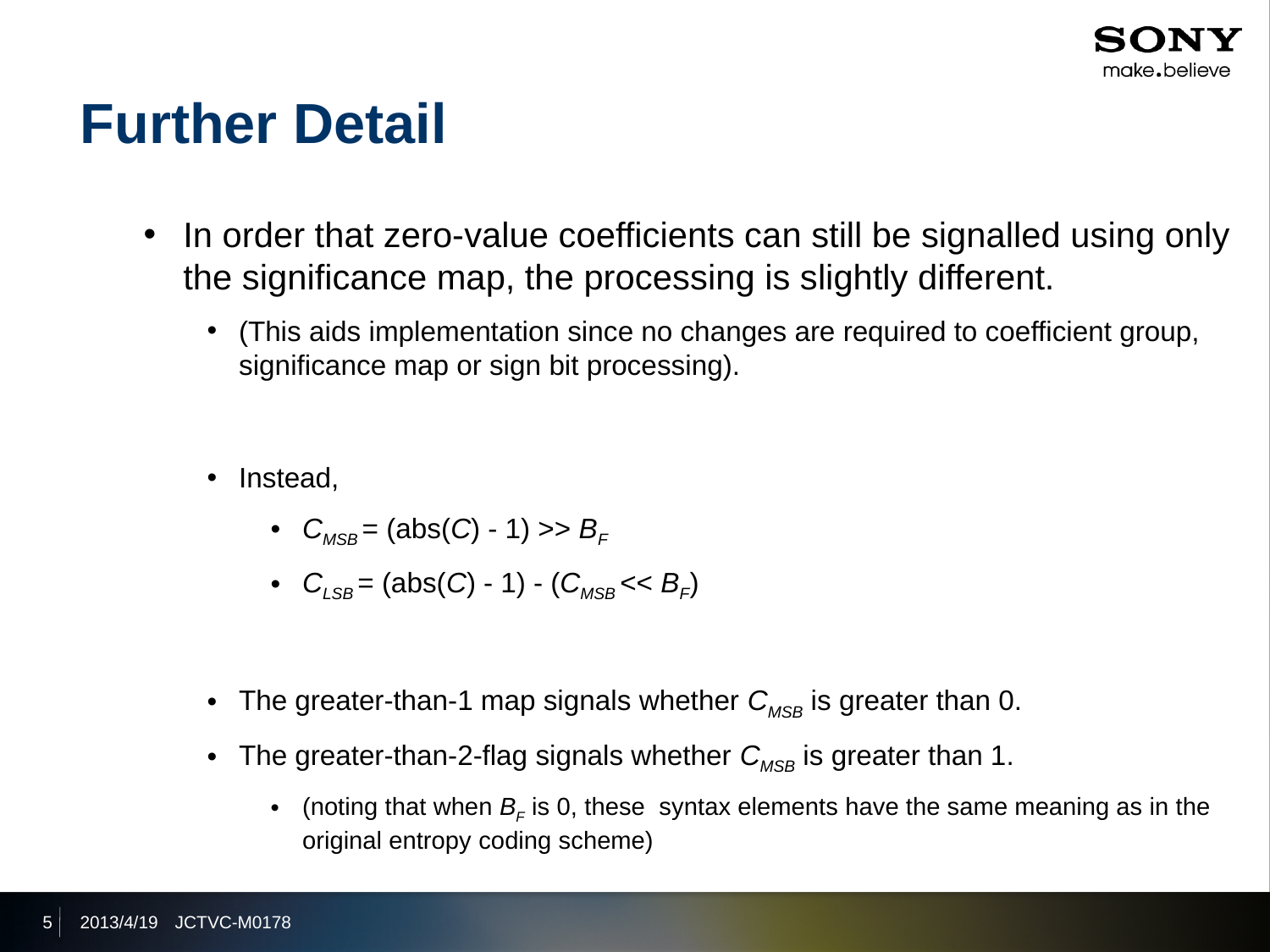

# Further Detail

In order that zero-value coefficients can still be signalled using only the significance map, the processing is slightly different.
(This aids implementation since no changes are required to coefficient group, significance map or sign bit processing).

Instead,
CMSB = (abs(C) - 1) >> BF
CLSB = (abs(C) - 1) - (CMSB << BF)

The greater-than-1 map signals whether CMSB is greater than 0.
The greater-than-2-flag signals whether CMSB is greater than 1.
(noting that when BF is 0, these  syntax elements have the same meaning as in the original entropy coding scheme)
5
2013/4/19
JCTVC-M0178